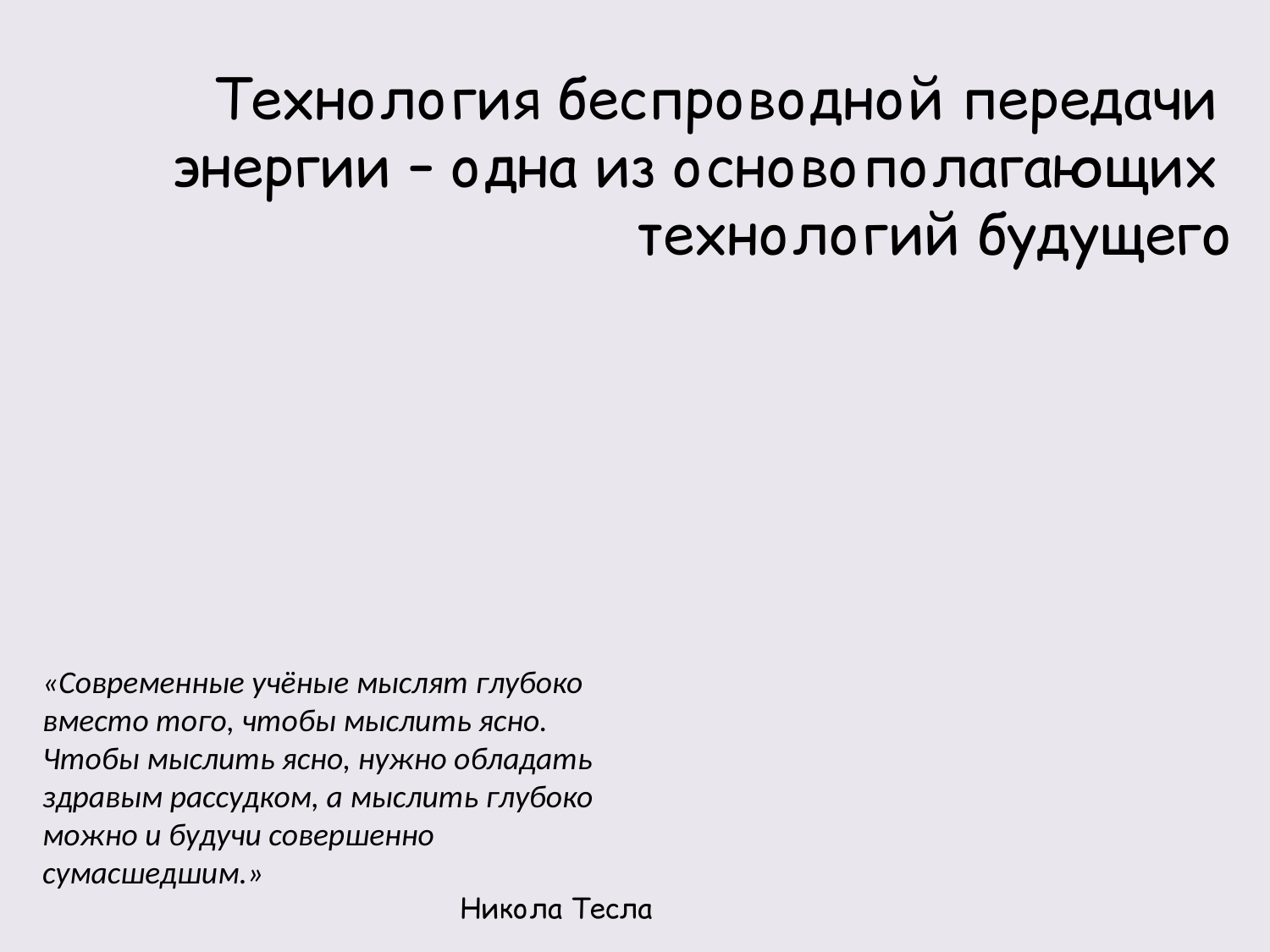

Технология беспроводной передачи
энергии – одна из основополагающих
технологий будущего
«Современные учёные мыслят глубоко вместо того, чтобы мыслить ясно. Чтобы мыслить ясно, нужно обладать здравым рассудком, а мыслить глубоко можно и будучи совершенно сумасшедшим.»
Никола Тесла